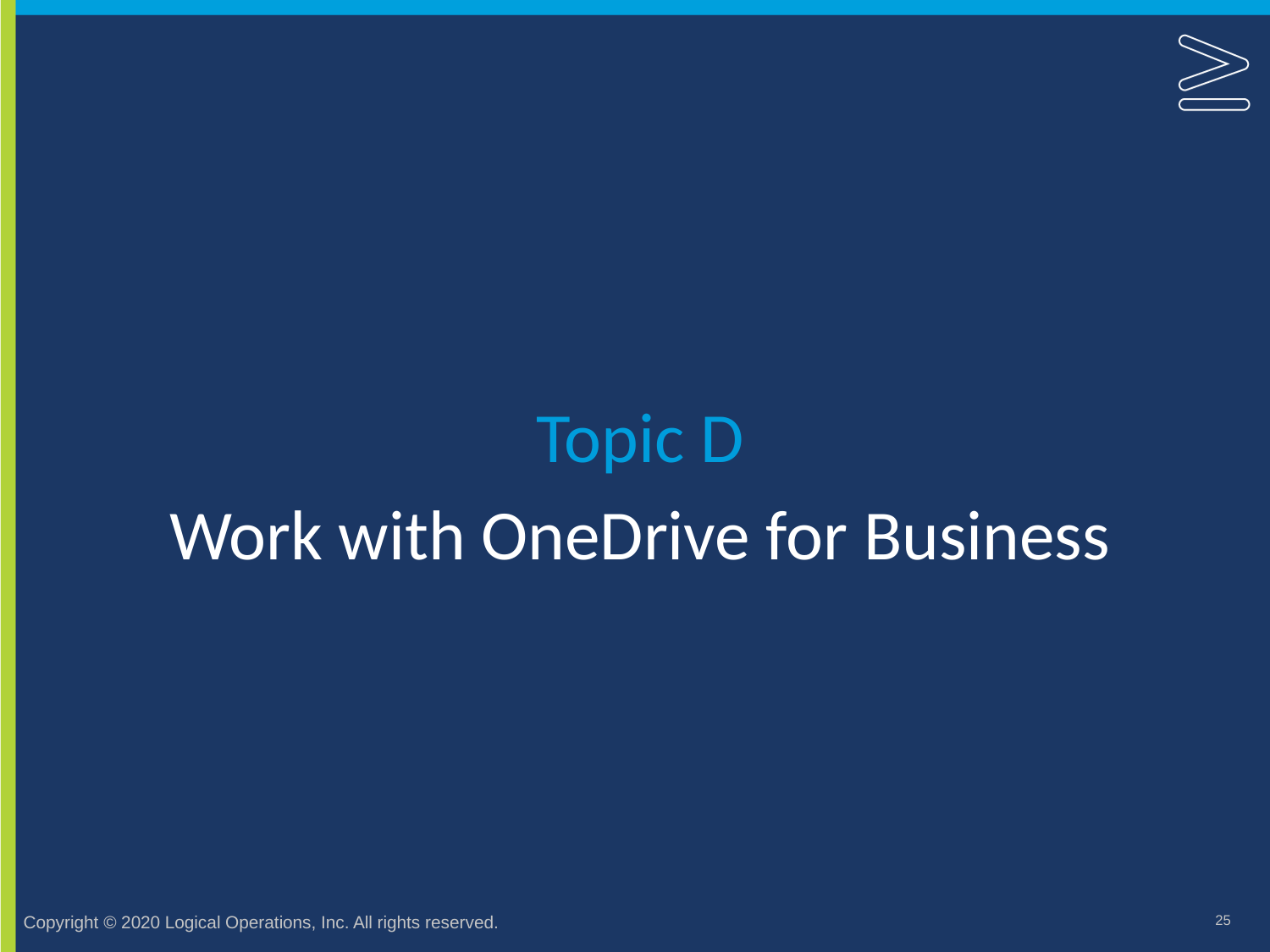

Topic D
# Work with OneDrive for Business
25